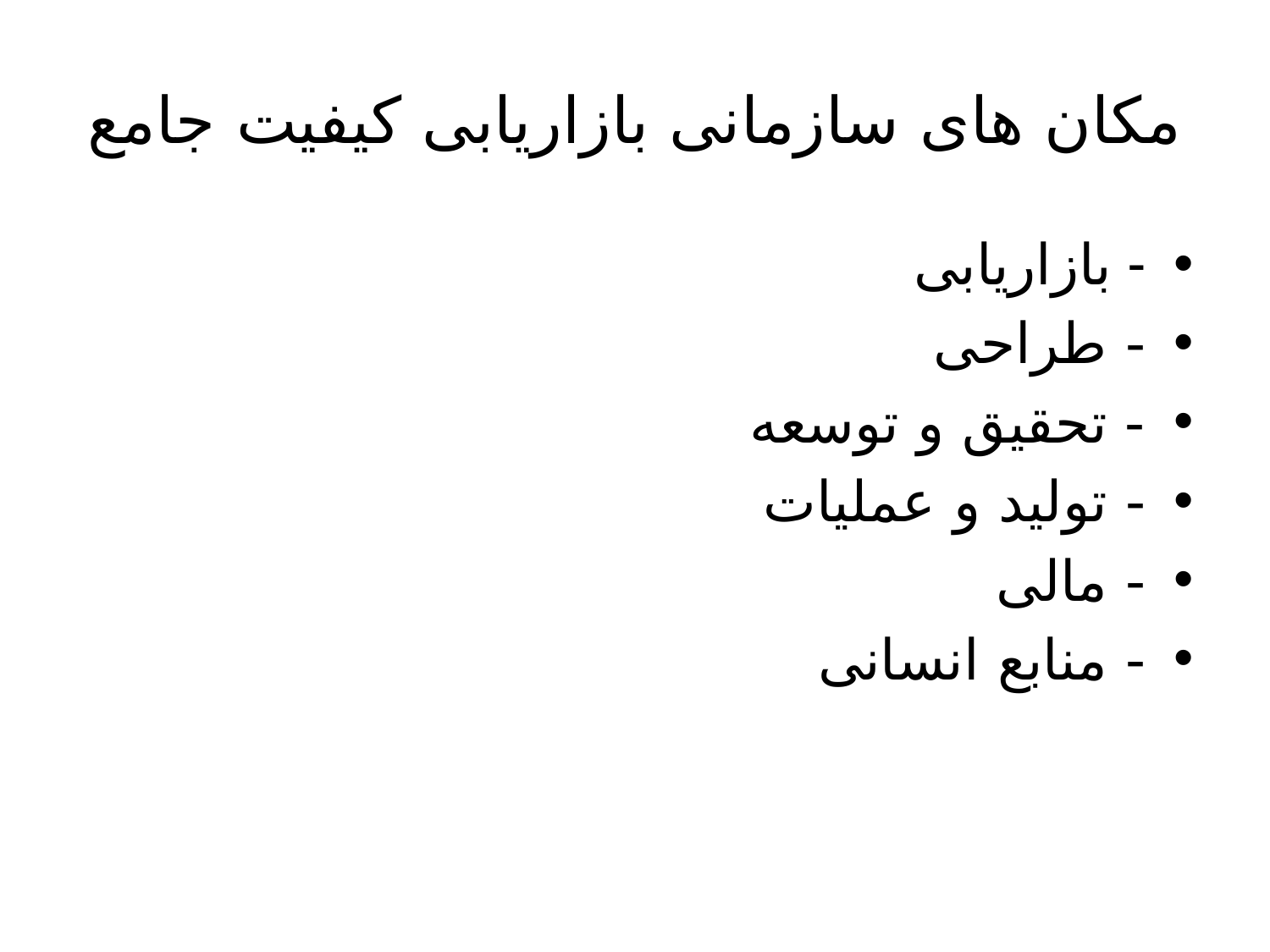

# مکان های سازمانی بازاریابی کیفیت جامع
- بازاریابی
- طراحی
- تحقیق و توسعه
- تولید و عملیات
- مالی
- منابع انسانی